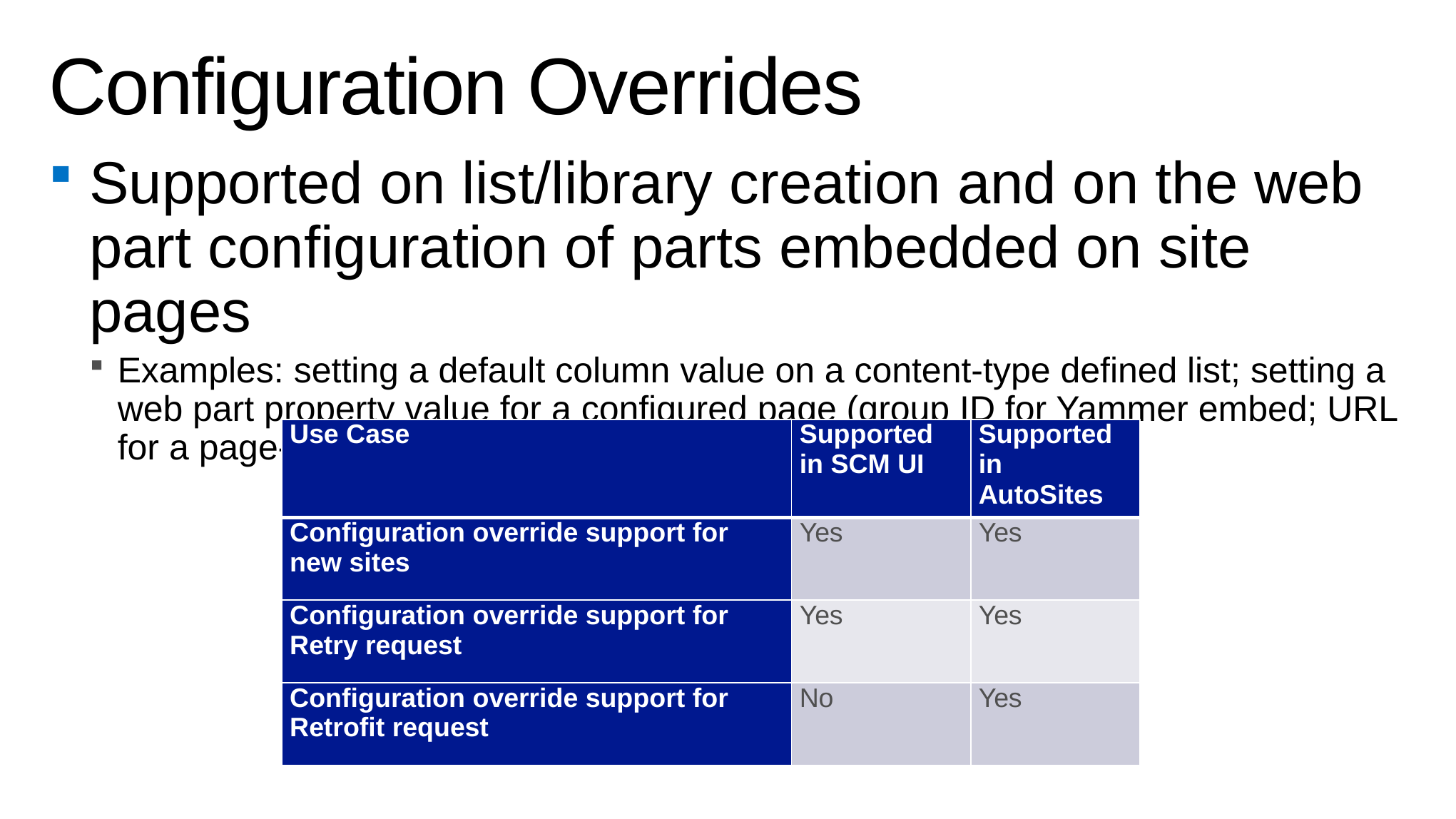

# Configuration Overrides
Supported on list/library creation and on the web part configuration of parts embedded on site pages
Examples: setting a default column value on a content-type defined list; setting a web part property value for a configured page (group ID for Yammer embed; URL for a page-viewer web part)
| Use Case | Supported in SCM UI | Supported in AutoSites |
| --- | --- | --- |
| Configuration override support for new sites | Yes | Yes |
| Configuration override support for Retry request | Yes | Yes |
| Configuration override support for Retrofit request | No | Yes |